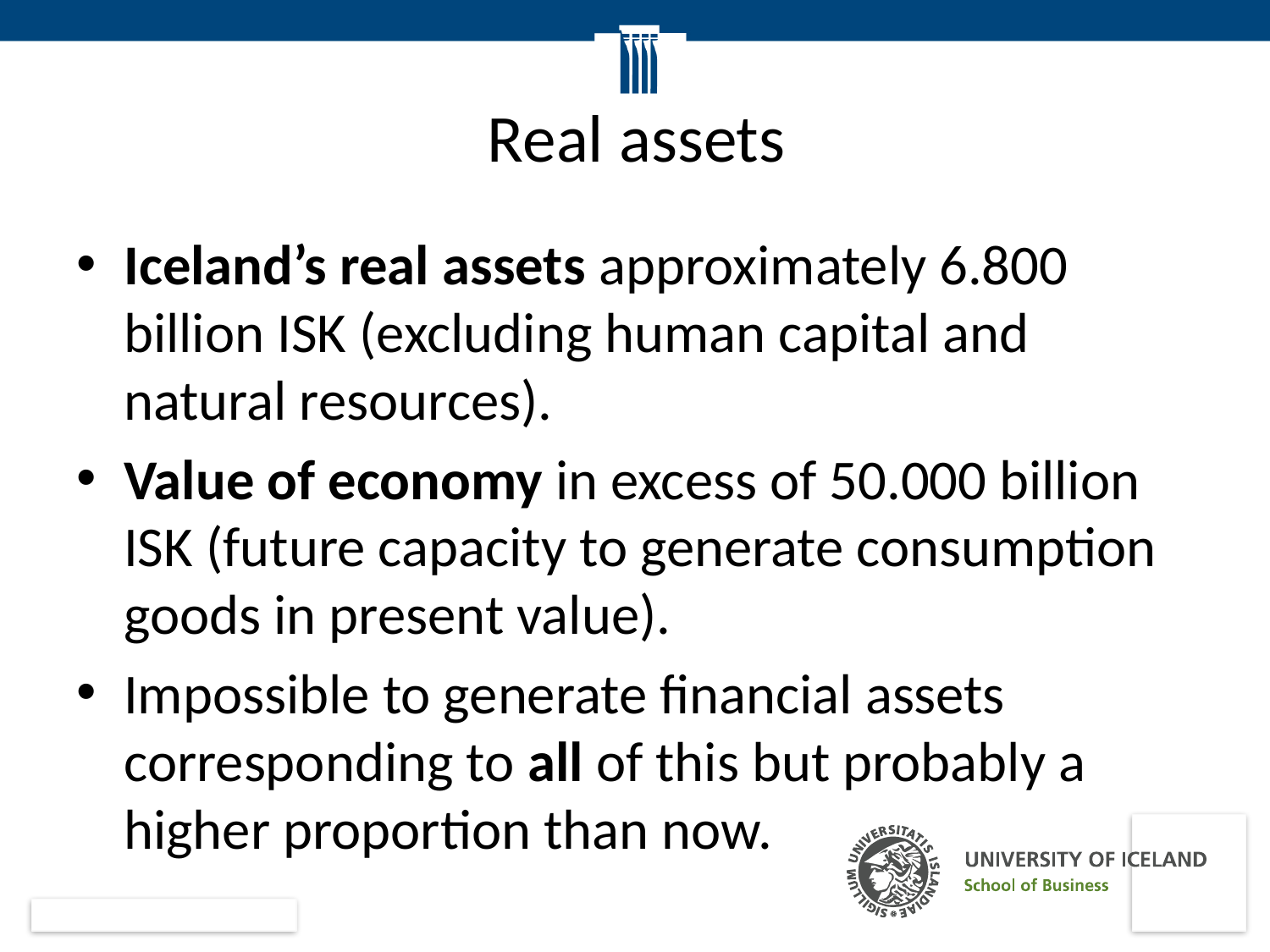

# Real assets
Iceland’s real assets approximately 6.800 billion ISK (excluding human capital and natural resources).
Value of economy in excess of 50.000 billion ISK (future capacity to generate consumption goods in present value).
Impossible to generate financial assets corresponding to all of this but probably a higher proportion than now.